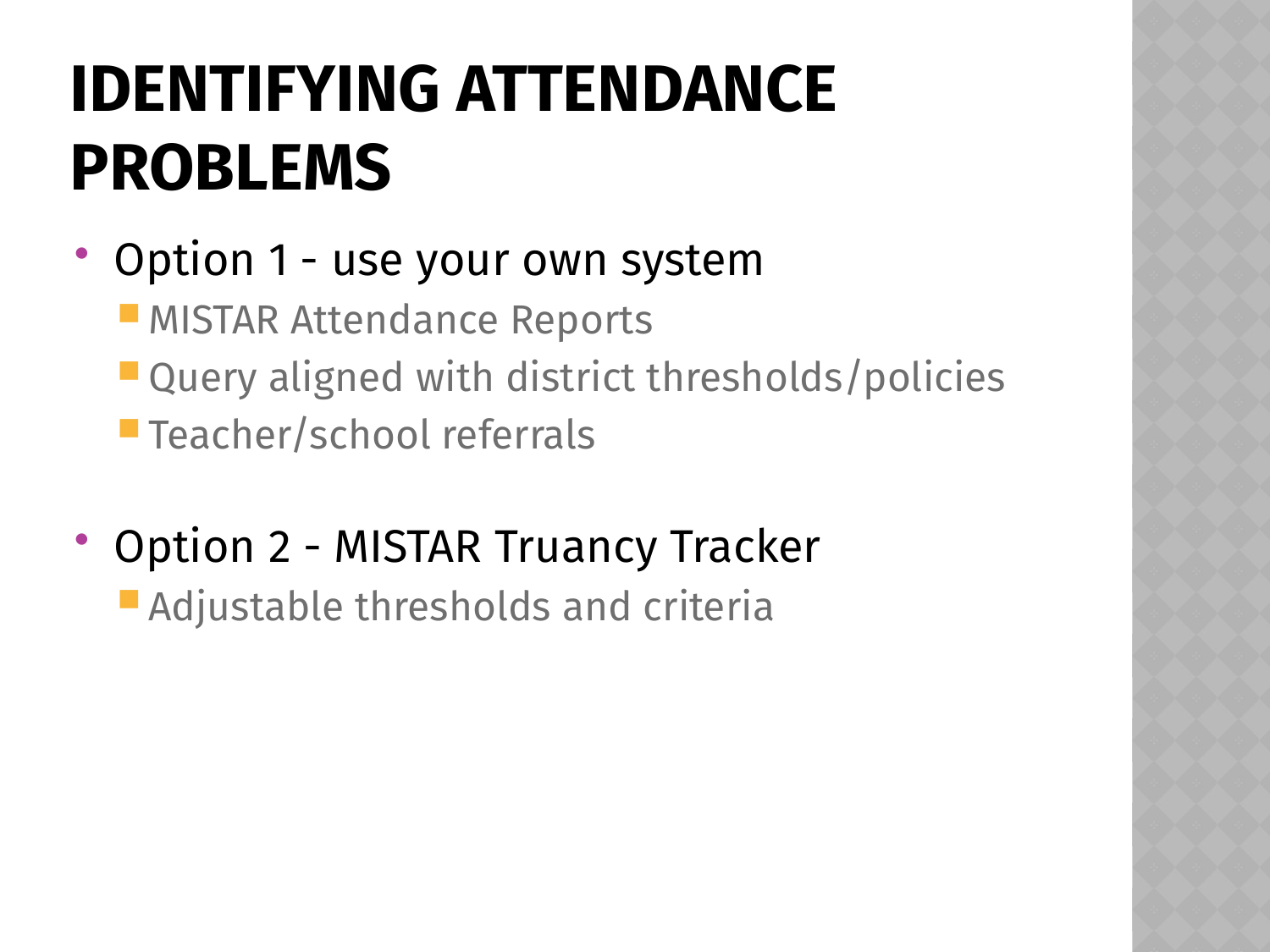

# Identifying attendance problems
Option 1 - use your own system
MISTAR Attendance Reports
Query aligned with district thresholds/policies
Teacher/school referrals
Option 2 - MISTAR Truancy Tracker
Adjustable thresholds and criteria